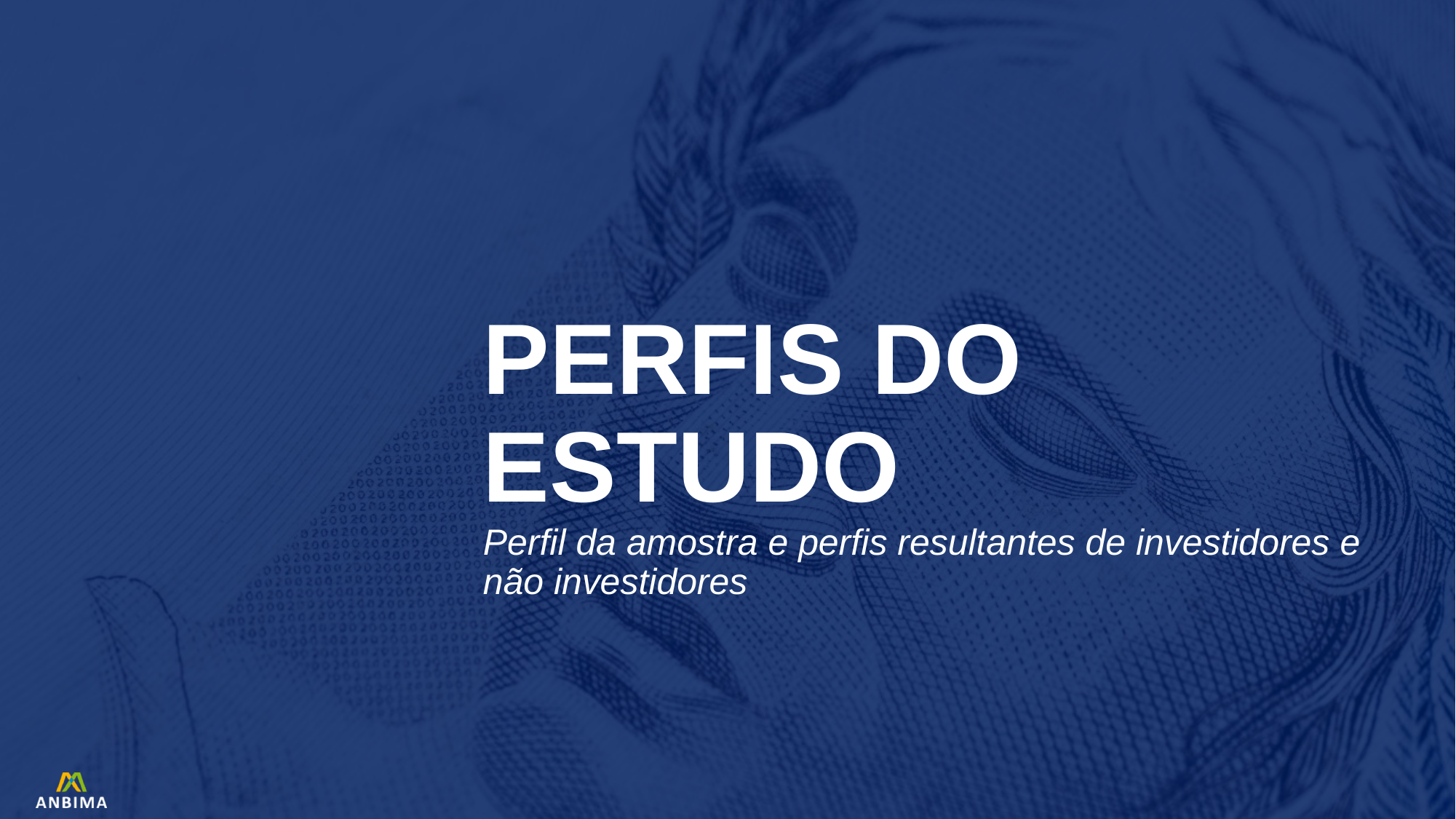

PERFIS DO ESTUDO
Perfil da amostra e perfis resultantes de investidores e não investidores